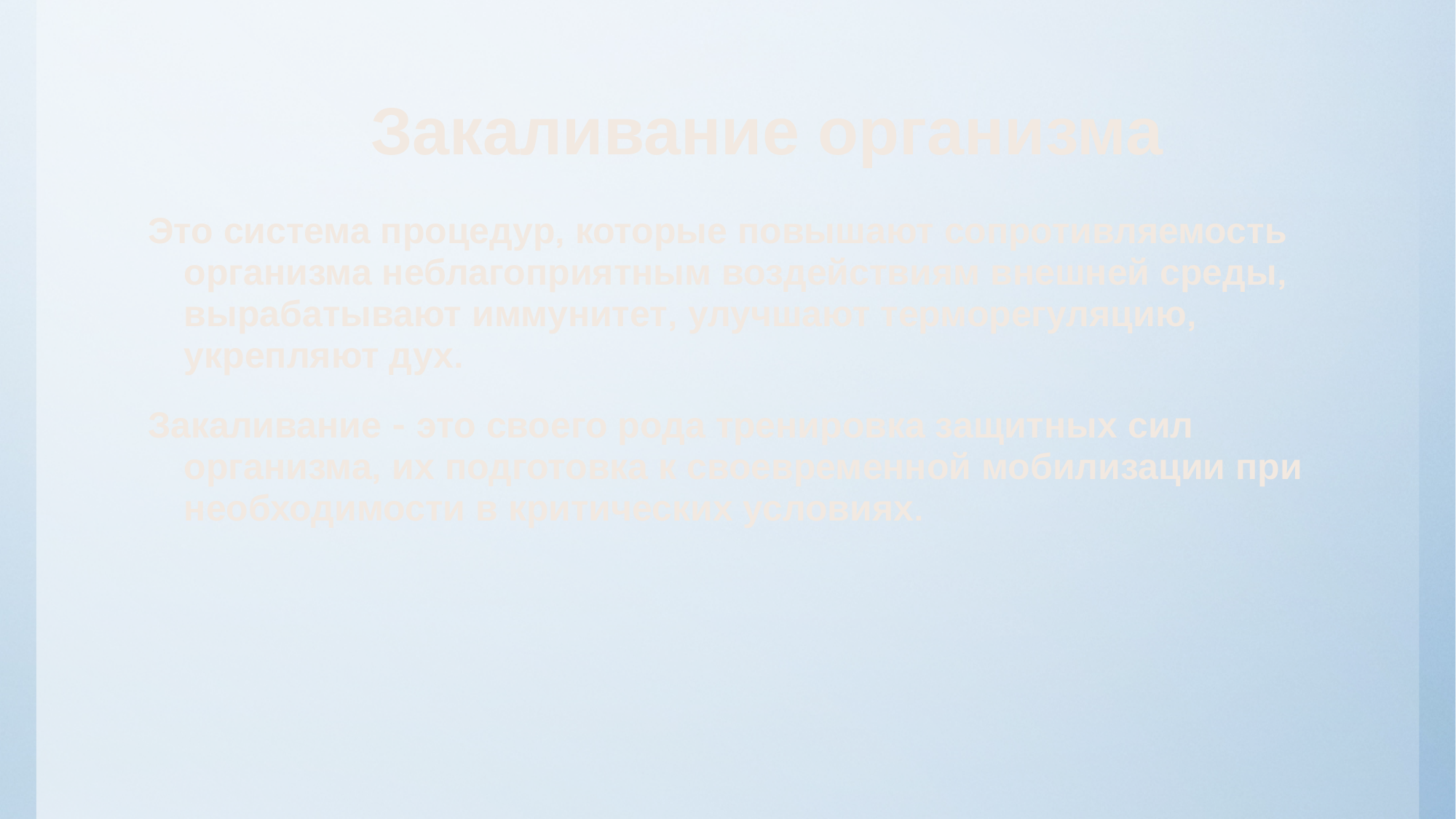

# Закаливание организма
Это система процедур, которые повышают сопротивляемость организма неблагоприятным воздействиям внешней среды, вырабатывают иммунитет, улучшают терморегуляцию, укрепляют дух.
Закаливание - это своего рода тренировка защитных сил организма, их подготовка к своевременной мобилизации при необходимости в критических условиях.